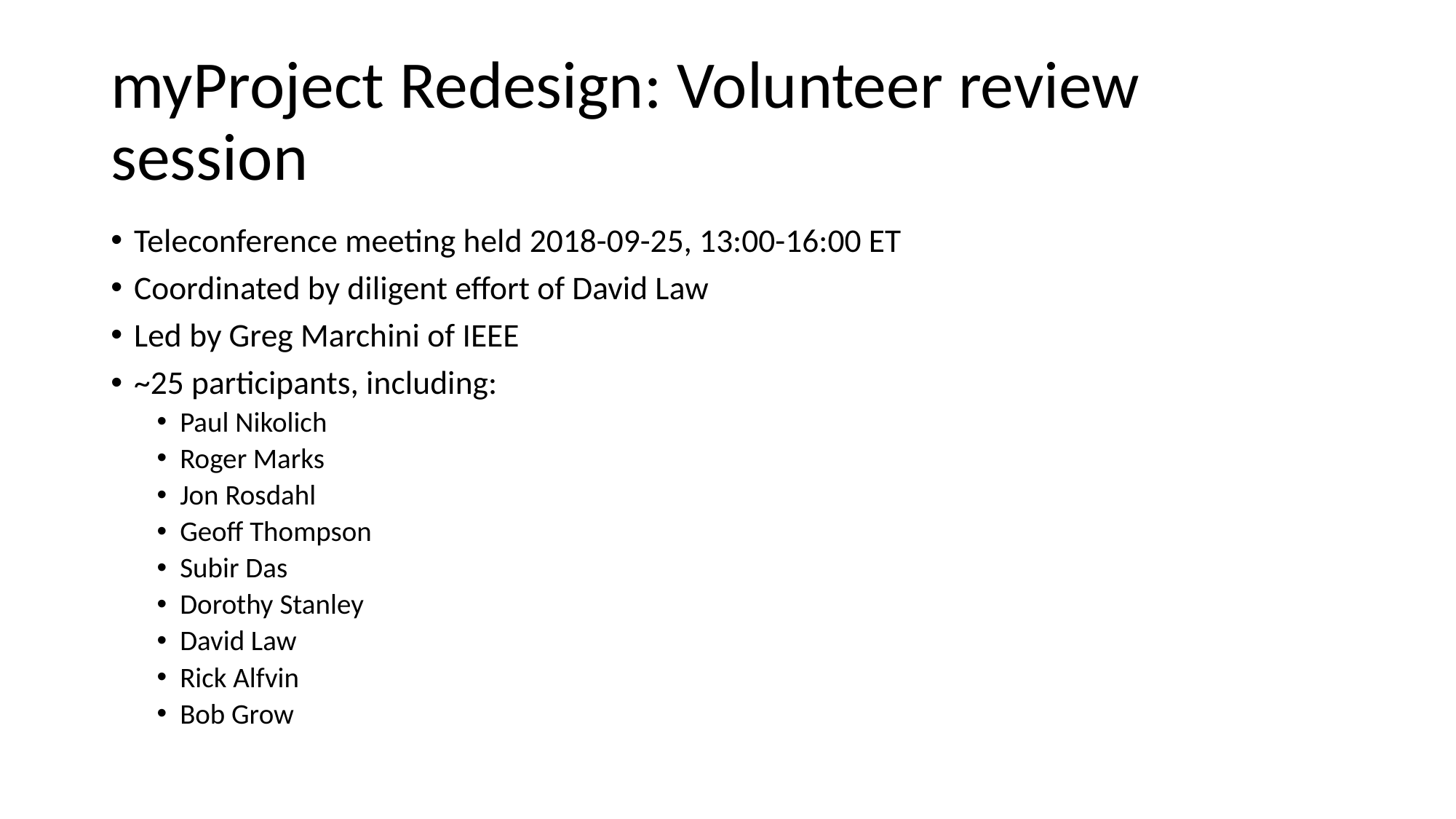

# myProject Redesign: Volunteer review session
Teleconference meeting held 2018-09-25, 13:00-16:00 ET
Coordinated by diligent effort of David Law
Led by Greg Marchini of IEEE
~25 participants, including:
Paul Nikolich
Roger Marks
Jon Rosdahl
Geoff Thompson
Subir Das
Dorothy Stanley
David Law
Rick Alfvin
Bob Grow